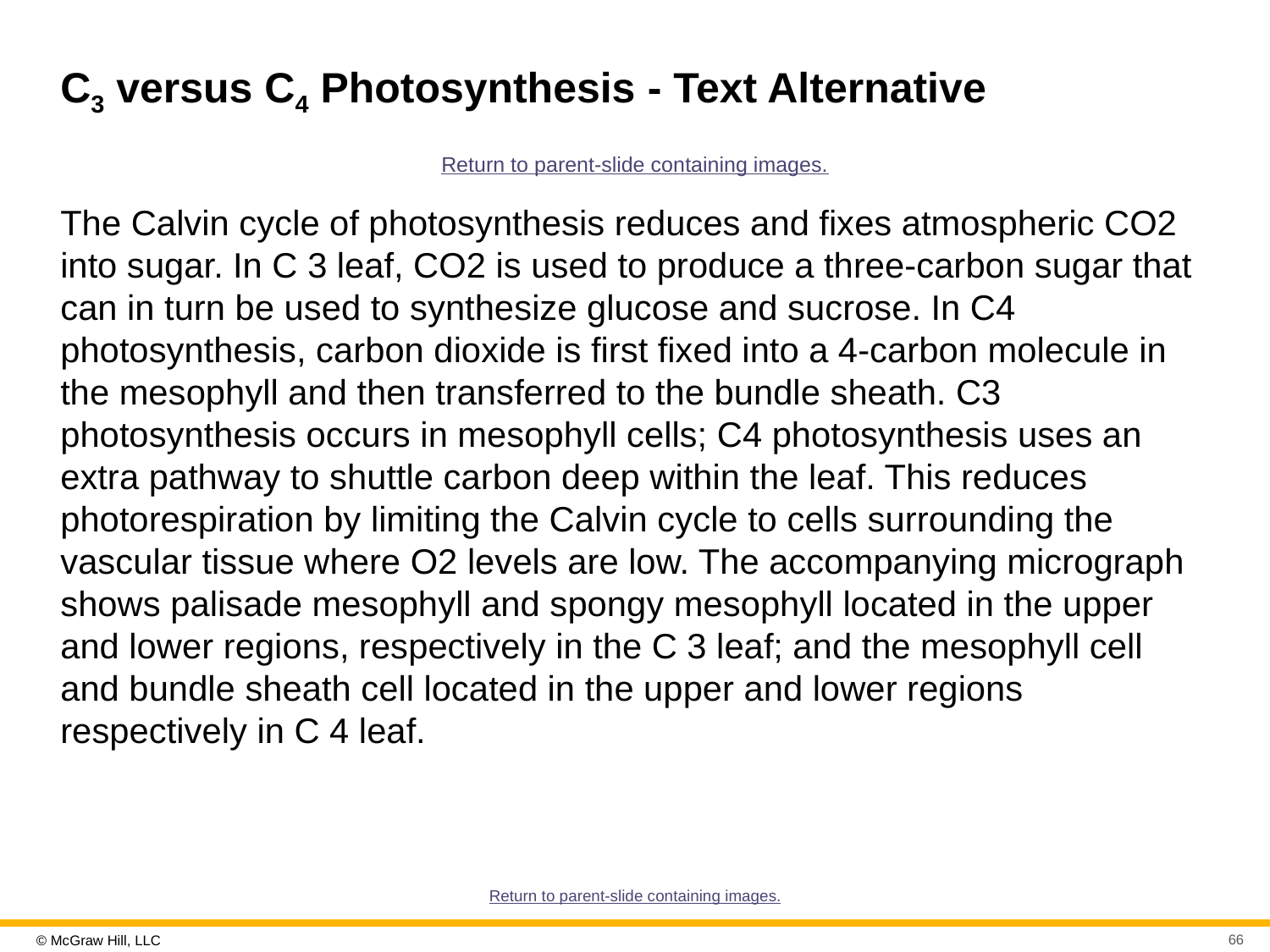

# C3 versus C4 Photosynthesis - Text Alternative
Return to parent-slide containing images.
The Calvin cycle of photosynthesis reduces and fixes atmospheric CO2 into sugar. In C 3 leaf, CO2 is used to produce a three-carbon sugar that can in turn be used to synthesize glucose and sucrose. In C4 photosynthesis, carbon dioxide is first fixed into a 4-carbon molecule in the mesophyll and then transferred to the bundle sheath. C3 photosynthesis occurs in mesophyll cells; C4 photosynthesis uses an extra pathway to shuttle carbon deep within the leaf. This reduces photorespiration by limiting the Calvin cycle to cells surrounding the vascular tissue where O2 levels are low. The accompanying micrograph shows palisade mesophyll and spongy mesophyll located in the upper and lower regions, respectively in the C 3 leaf; and the mesophyll cell and bundle sheath cell located in the upper and lower regions respectively in C 4 leaf.
Return to parent-slide containing images.
66